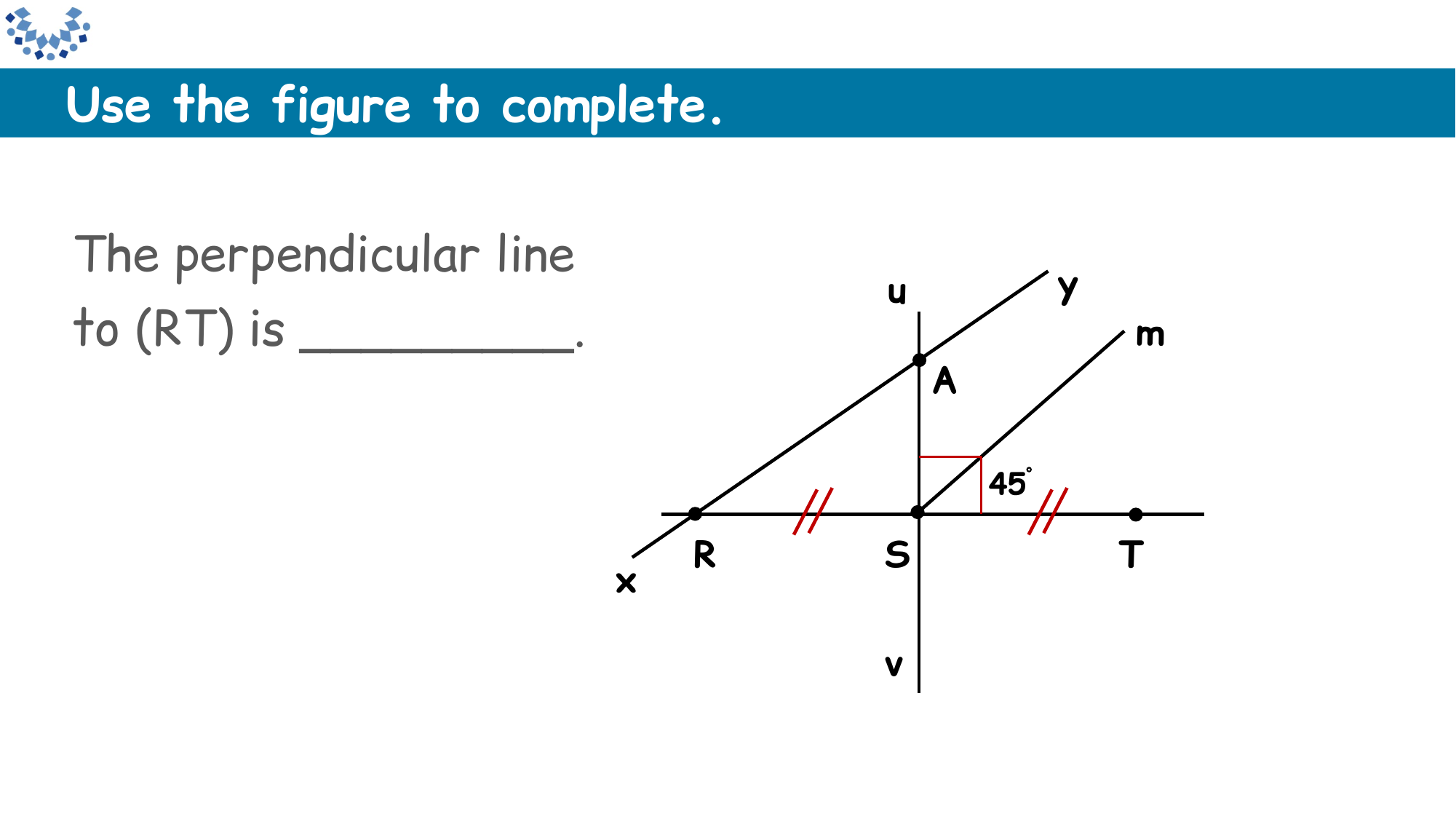

Use the figure to complete.
The perpendicular line
to (RT) is _________.
y
m

45°

S
T
R
x
v
u
A